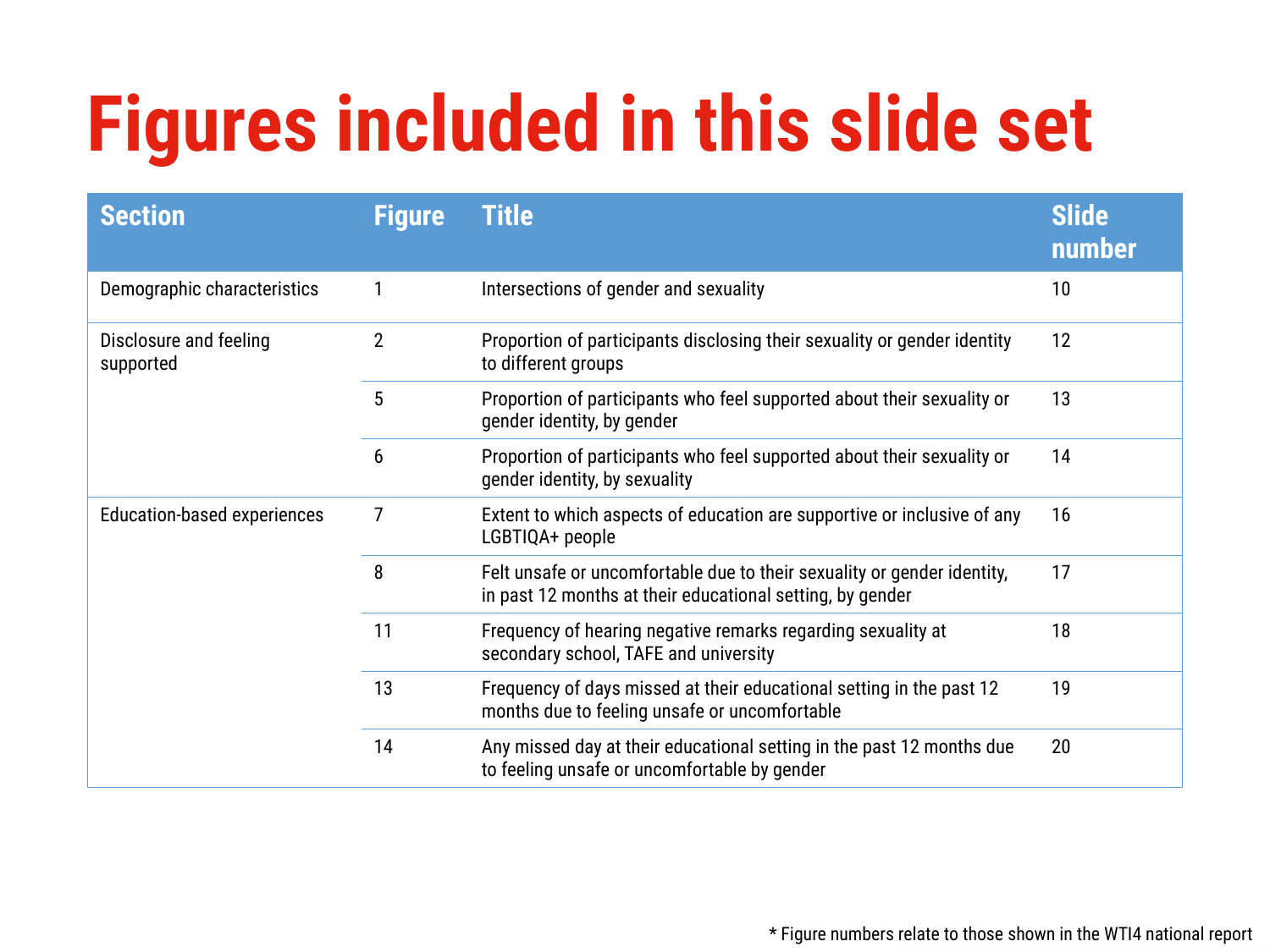

# Figures included in this slide set
| Section | Figure | Title | Slide number |
| --- | --- | --- | --- |
| Demographic characteristics | 1 | Intersections of gender and sexuality | 10 |
| Disclosure and feeling supported | 2 | Proportion of participants disclosing their sexuality or gender identity to different groups | 12 |
|  | 5 | Proportion of participants who feel supported about their sexuality or gender identity, by gender | 13 |
|  | 6 | Proportion of participants who feel supported about their sexuality or gender identity, by sexuality | 14 |
| Education-based experiences | 7 | Extent to which aspects of education are supportive or inclusive of any LGBTIQA+ people | 16 |
|  | 8 | Felt unsafe or uncomfortable due to their sexuality or gender identity, in past 12 months at their educational setting, by gender | 17 |
|  | 11 | Frequency of hearing negative remarks regarding sexuality at secondary school, TAFE and university | 18 |
|  | 13 | Frequency of days missed at their educational setting in the past 12 months due to feeling unsafe or uncomfortable | 19 |
|  | 14 | Any missed day at their educational setting in the past 12 months due to feeling unsafe or uncomfortable by gender | 20 |

* Figure numbers relate to those shown in the WTI4 national report